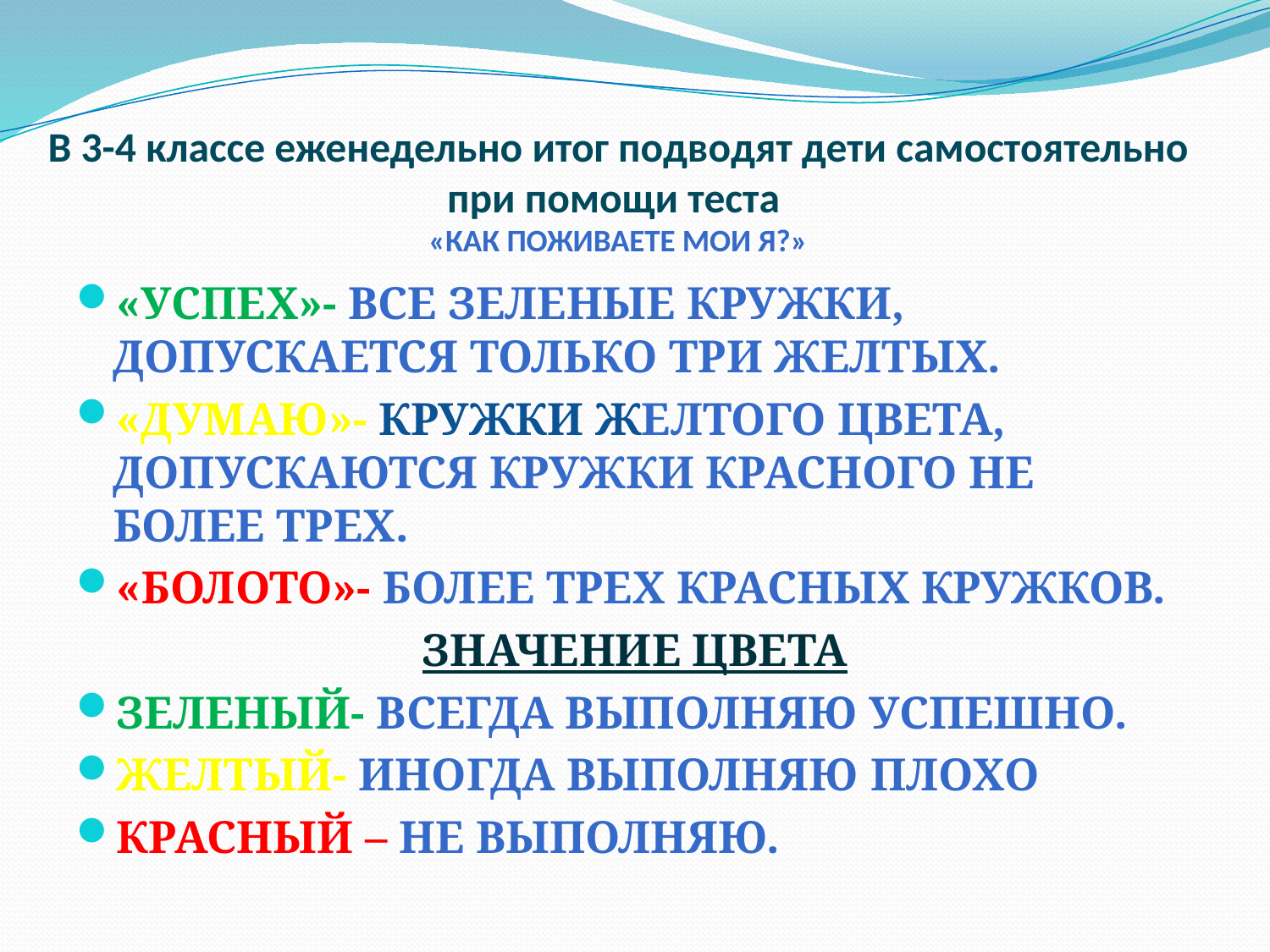

# В 3-4 классе еженедельно итог подводят дети самостоятельно при помощи теста «КАК ПОЖИВАЕТЕ МОИ Я?»
«УСПЕХ»- все зеленые кружки, допускается только три желтых.
«ДУМАЮ»- кружки желтого цвета, допускаются кружки красного не более трех.
«БОЛОТО»- более трех красных кружков.
Значение цвета
ЗЕЛЕНЫЙ- всегда выполняю успешно.
ЖЕЛТЫЙ- иногда выполняю плохо
КРАСнЫЙ – не выполняю.